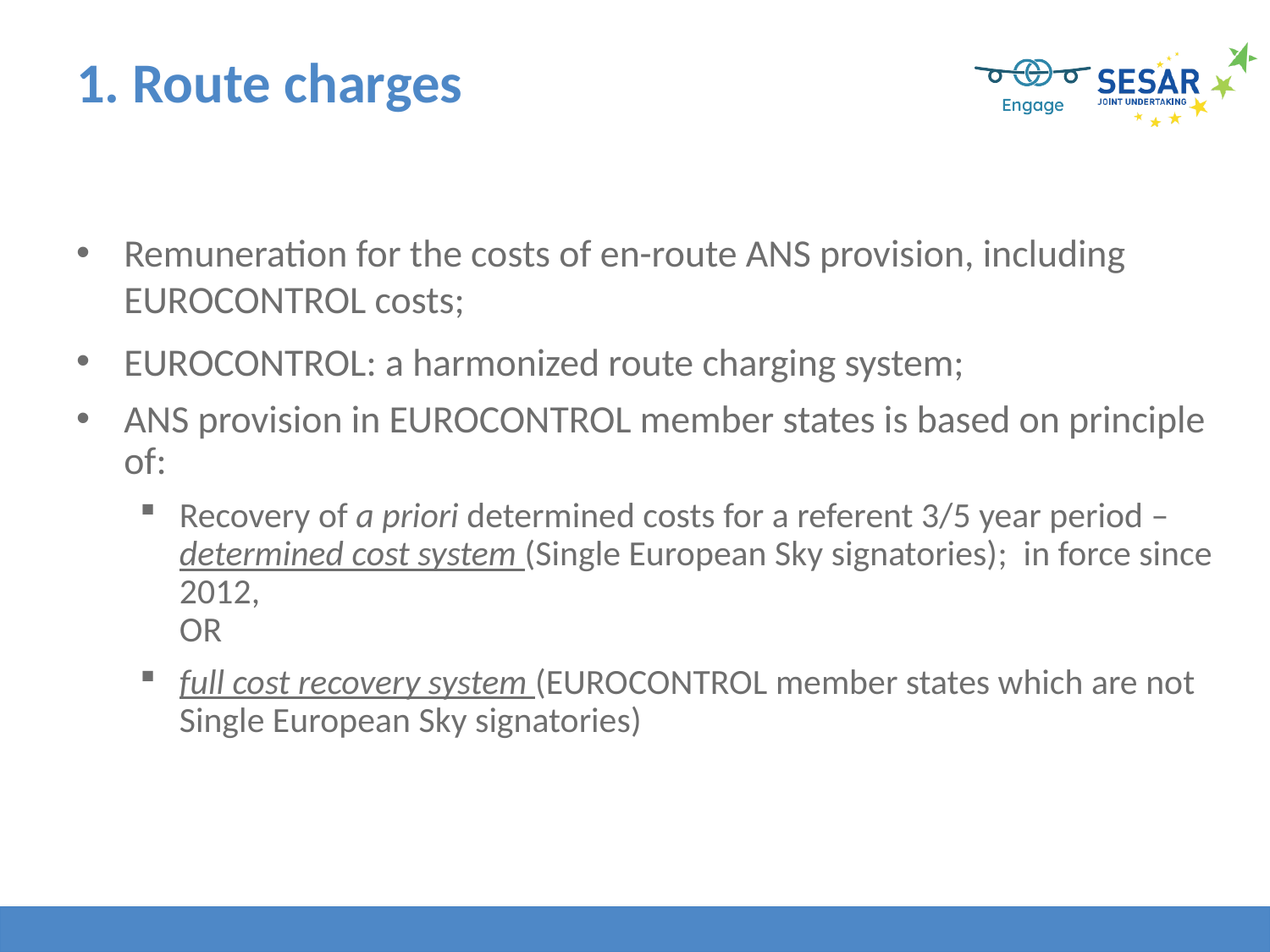

# 1. Route charges
Remuneration for the costs of en-route ANS provision, including EUROCONTROL costs;
EUROCONTROL: a harmonized route charging system;
ANS provision in EUROCONTROL member states is based on principle of:
Recovery of a priori determined costs for a referent 3/5 year period – determined cost system (Single European Sky signatories);  in force since 2012,
OR
full cost recovery system (EUROCONTROL member states which are not Single European Sky signatories)